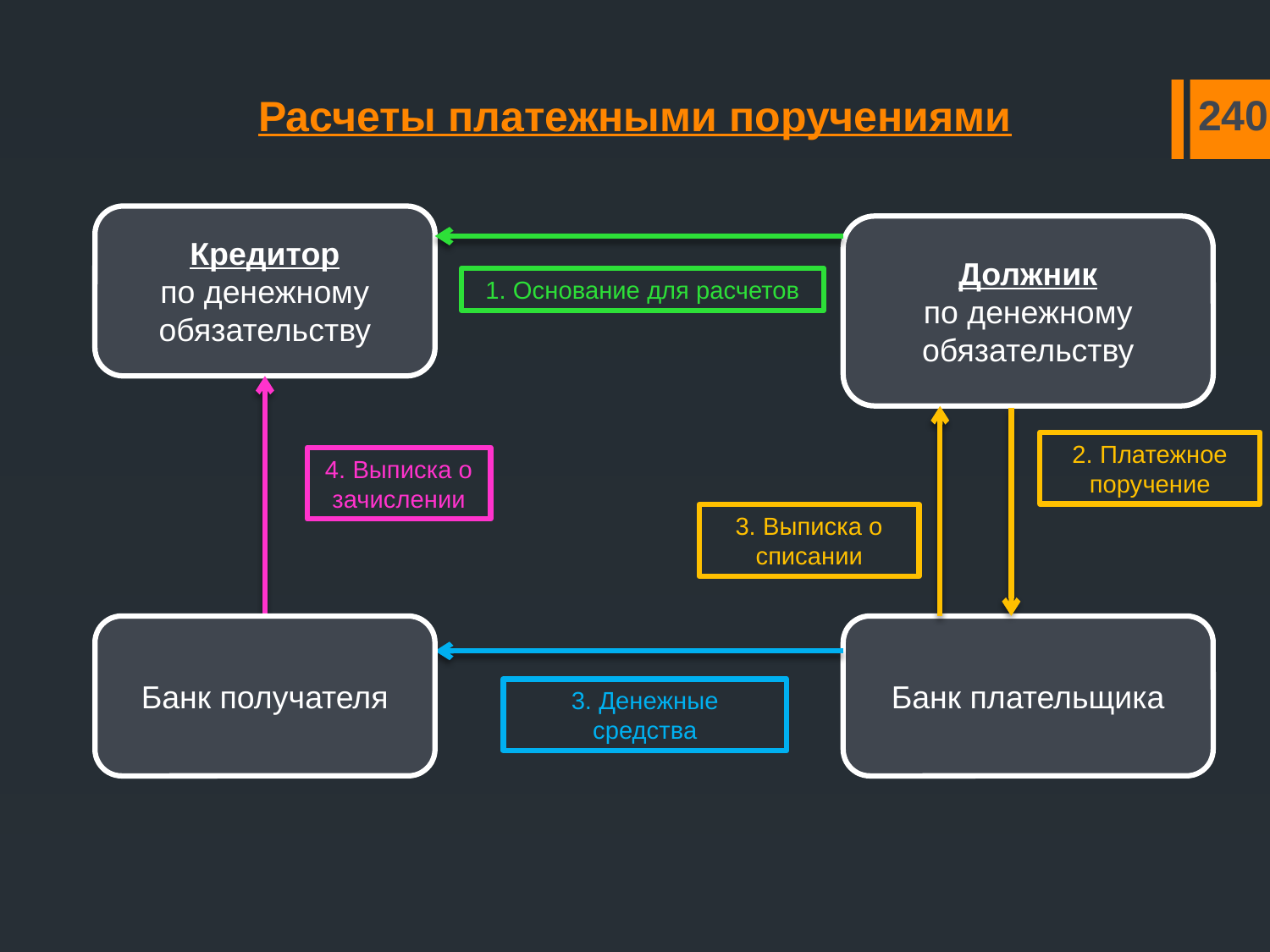

# Расчеты платежными поручениями
240
Кредитор
по денежному обязательству
Должник
по денежному обязательству
1. Основание для расчетов
2. Платежное поручение
4. Выписка о зачислении
3. Выписка о списании
Банк получателя
Банк плательщика
3. Денежные средства